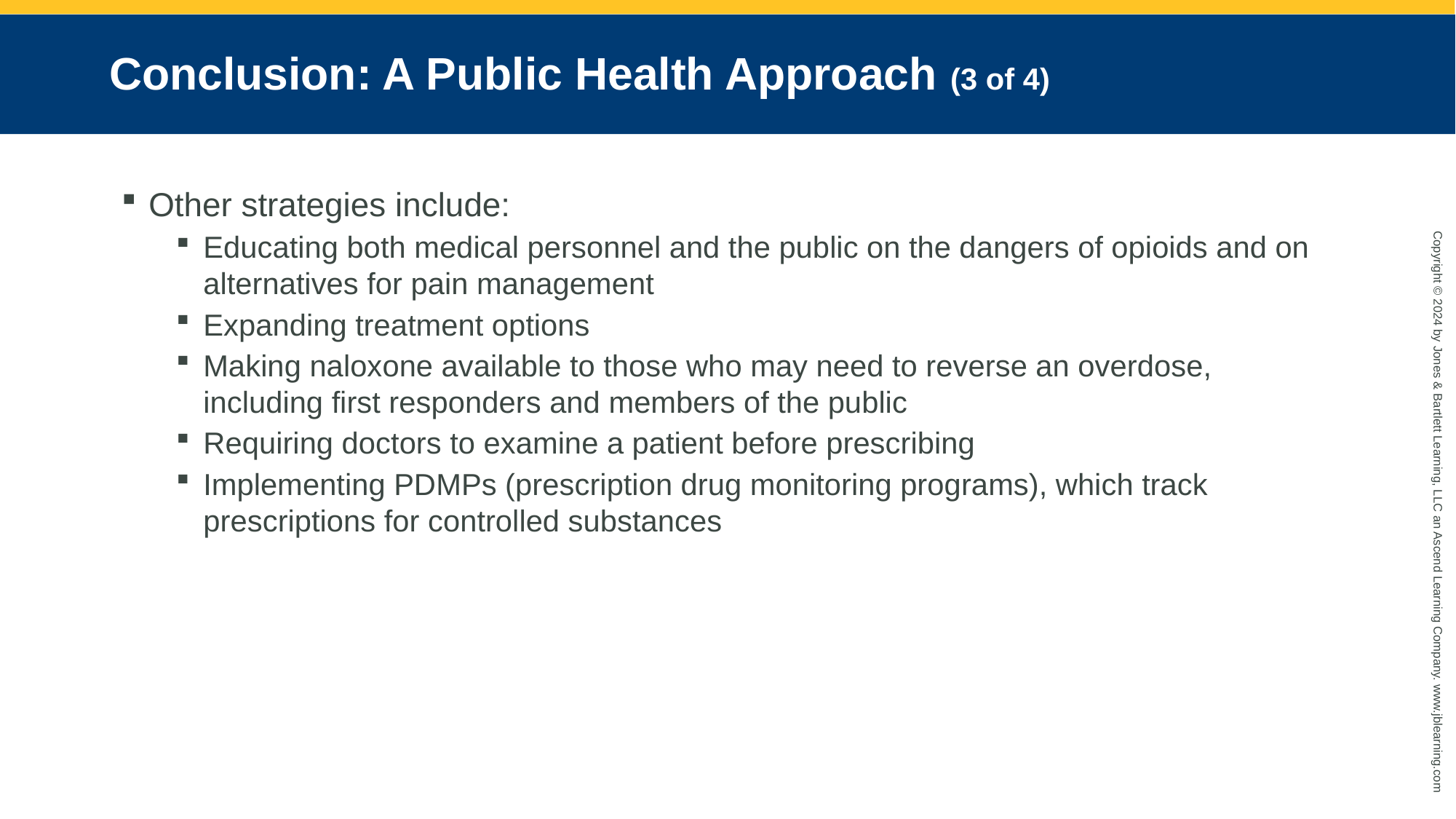

# Conclusion: A Public Health Approach (3 of 4)
Other strategies include:
Educating both medical personnel and the public on the dangers of opioids and on alternatives for pain management
Expanding treatment options
Making naloxone available to those who may need to reverse an overdose, including first responders and members of the public
Requiring doctors to examine a patient before prescribing
Implementing PDMPs (prescription drug monitoring programs), which track prescriptions for controlled substances